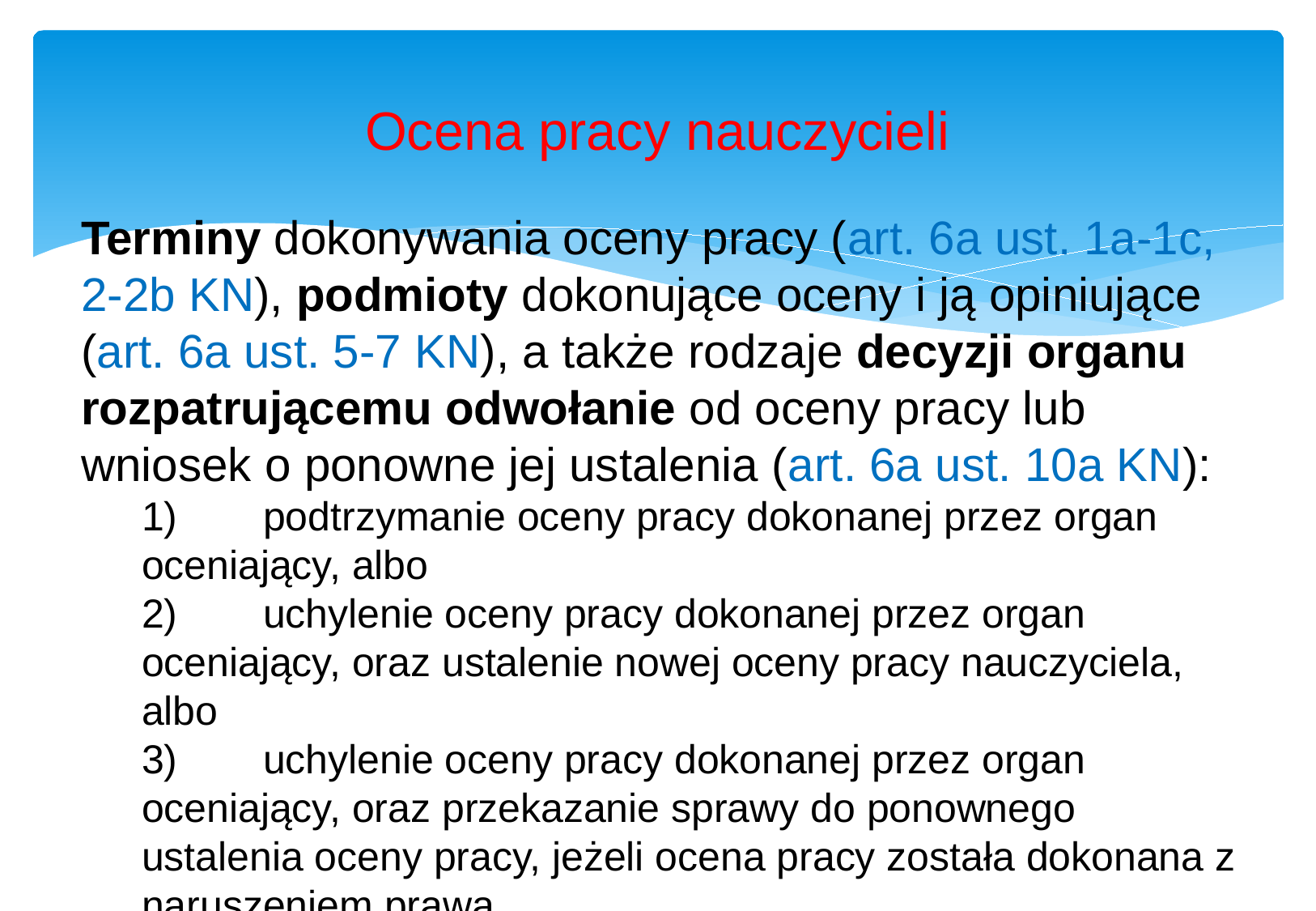

# Ocena pracy nauczycieli

Terminy dokonywania oceny pracy (art. 6a ust. 1a-1c, 2-2b KN), podmioty dokonujące oceny i ją opiniujące (art. 6a ust. 5-7 KN), a także rodzaje decyzji organu rozpatrującemu odwołanie od oceny pracy lub wniosek o ponowne jej ustalenia (art. 6a ust. 10a KN):
1)	podtrzymanie oceny pracy dokonanej przez organ oceniający, albo
2)	uchylenie oceny pracy dokonanej przez organ oceniający, oraz ustalenie nowej oceny pracy nauczyciela, albo
3)	uchylenie oceny pracy dokonanej przez organ oceniający, oraz przekazanie sprawy do ponownego ustalenia oceny pracy, jeżeli ocena pracy została dokonana z naruszeniem prawa.